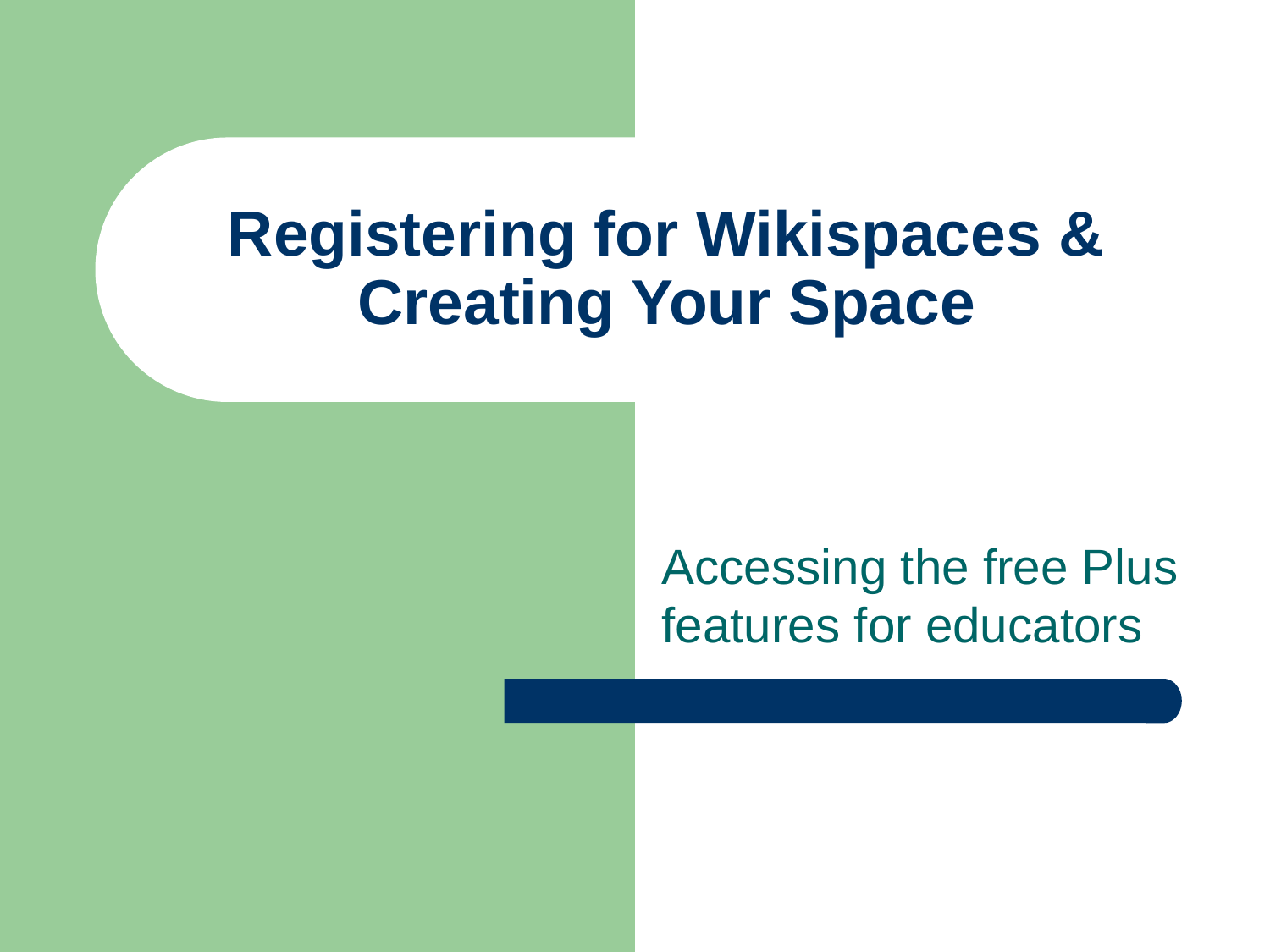

# Registering for Wikispaces & Creating Your Space
Accessing the free Plus features for educators